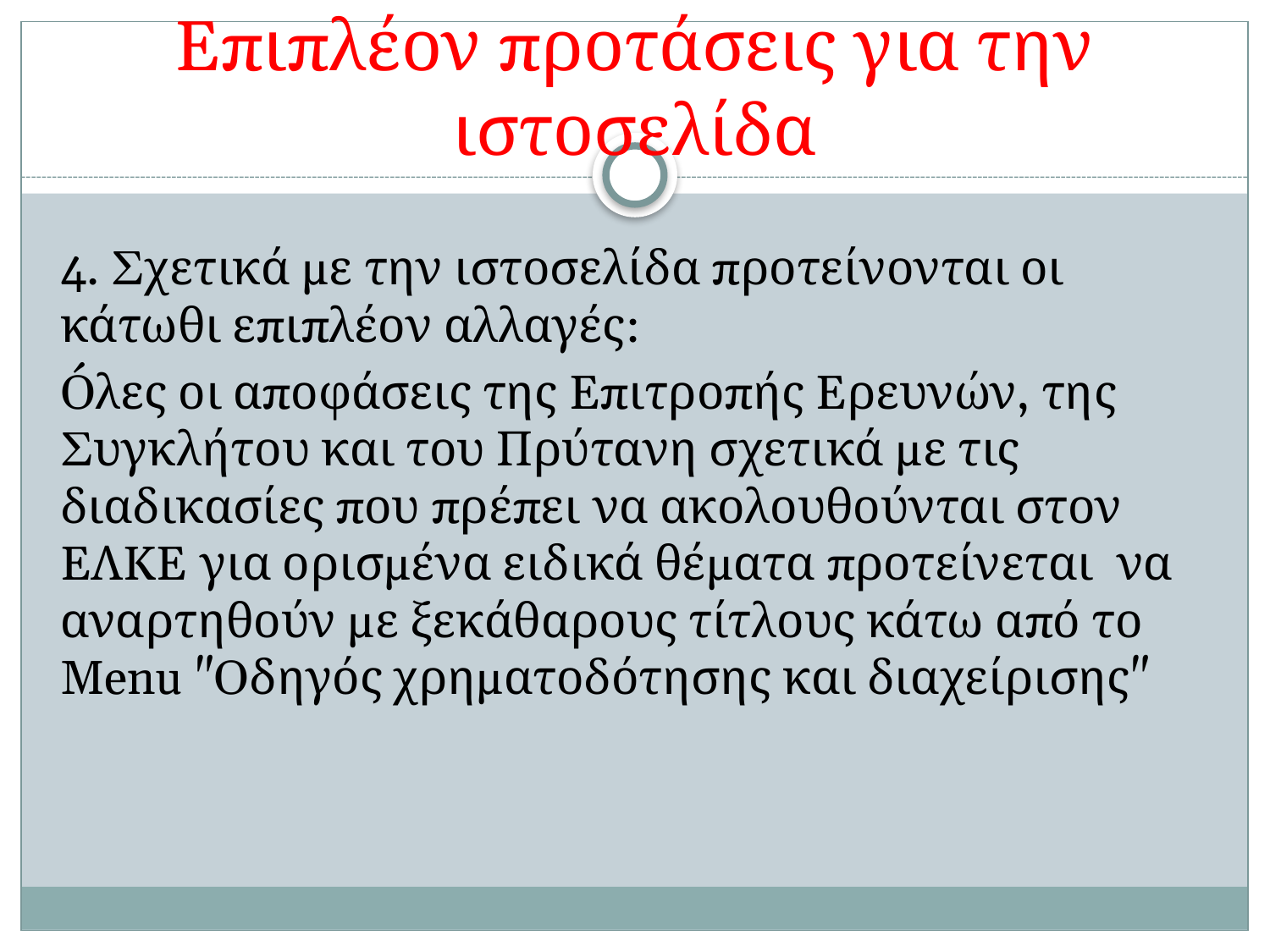

# Επιπλέον προτάσεις για την ιστοσελίδα
4. Σχετικά με την ιστοσελίδα προτείνονται οι κάτωθι επιπλέον αλλαγές:
Όλες οι αποφάσεις της Επιτροπής Ερευνών, της Συγκλήτου και του Πρύτανη σχετικά με τις διαδικασίες που πρέπει να ακολουθούνται στον ΕΛΚΕ για ορισμένα ειδικά θέματα προτείνεται  να αναρτηθούν με ξεκάθαρους τίτλους κάτω από το Menu "Οδηγός χρηματοδότησης και διαχείρισης"